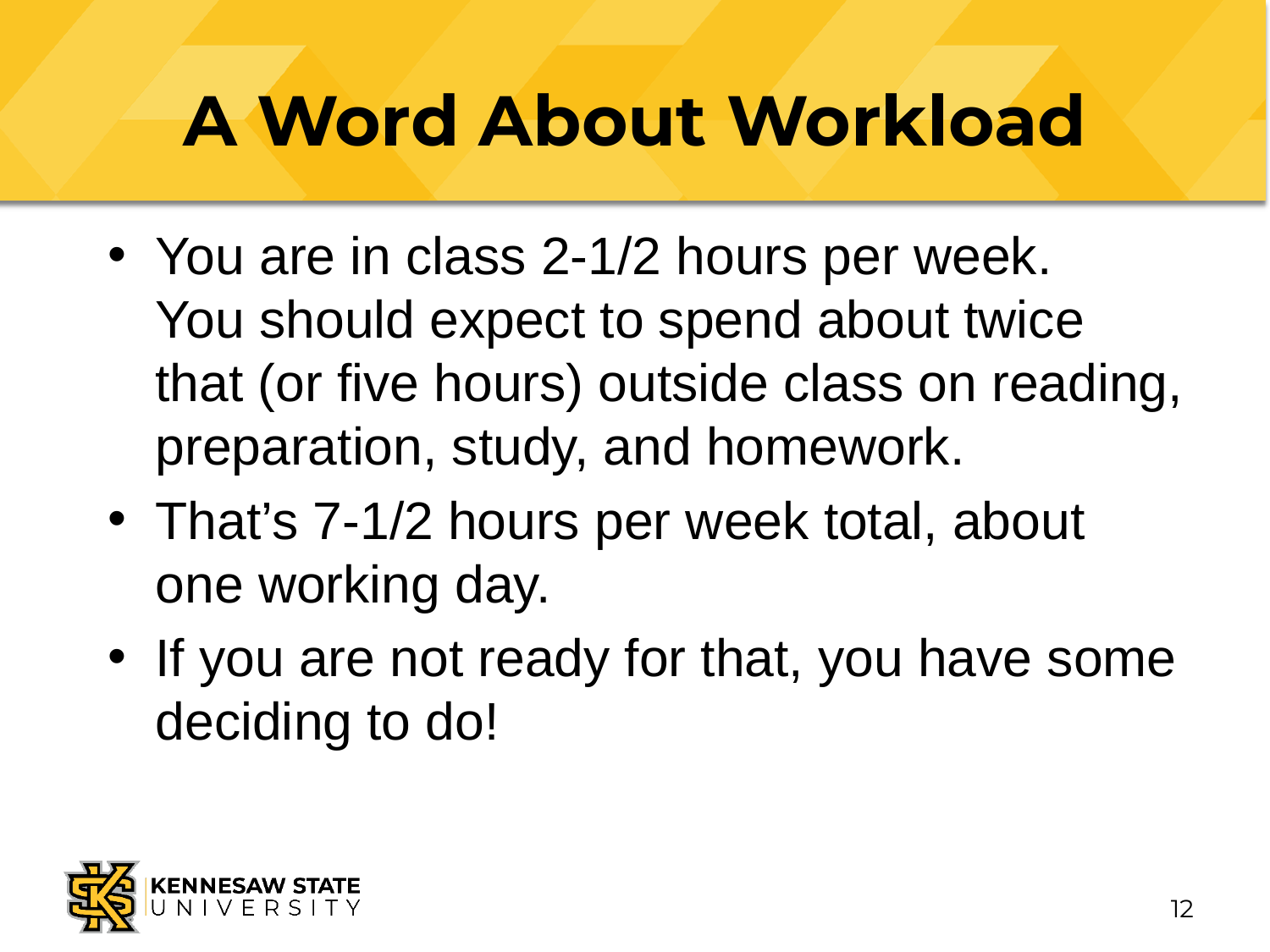

# A Word About Workload
You are in class 2-1/2 hours per week.
You should expect to spend about twice that (or five hours) outside class on reading, preparation, study, and homework.
That’s 7-1/2 hours per week total, about one working day.
If you are not ready for that, you have some deciding to do!
12